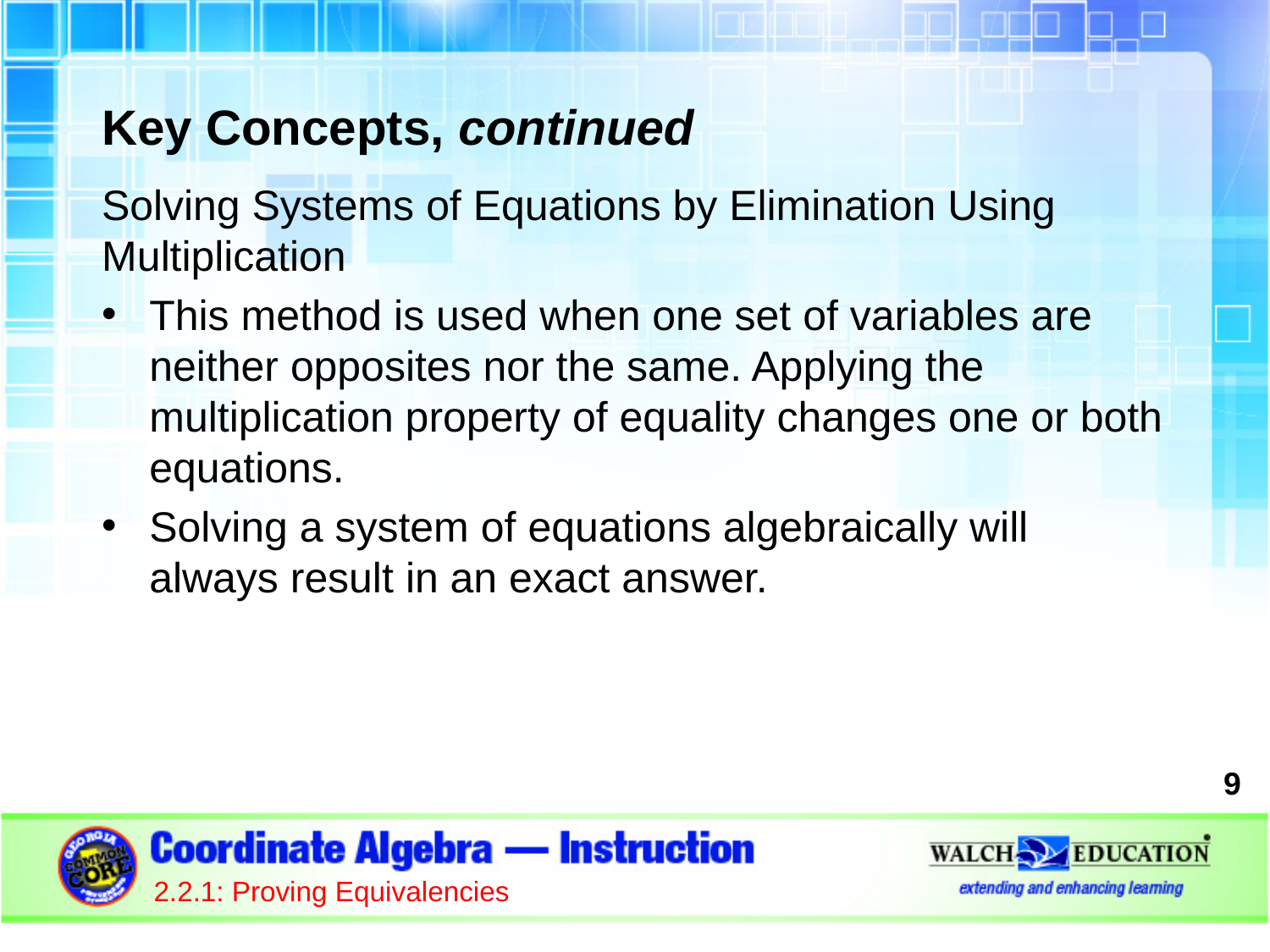

Key Concepts, continued

Solving Systems of Equations by Elimination Using Multiplication
This method is used when one set of variables are neither opposites nor the same. Applying the multiplication property of equality changes one or both equations.
Solving a system of equations algebraically will always result in an exact answer.
9
2.2.1: Proving Equivalencies